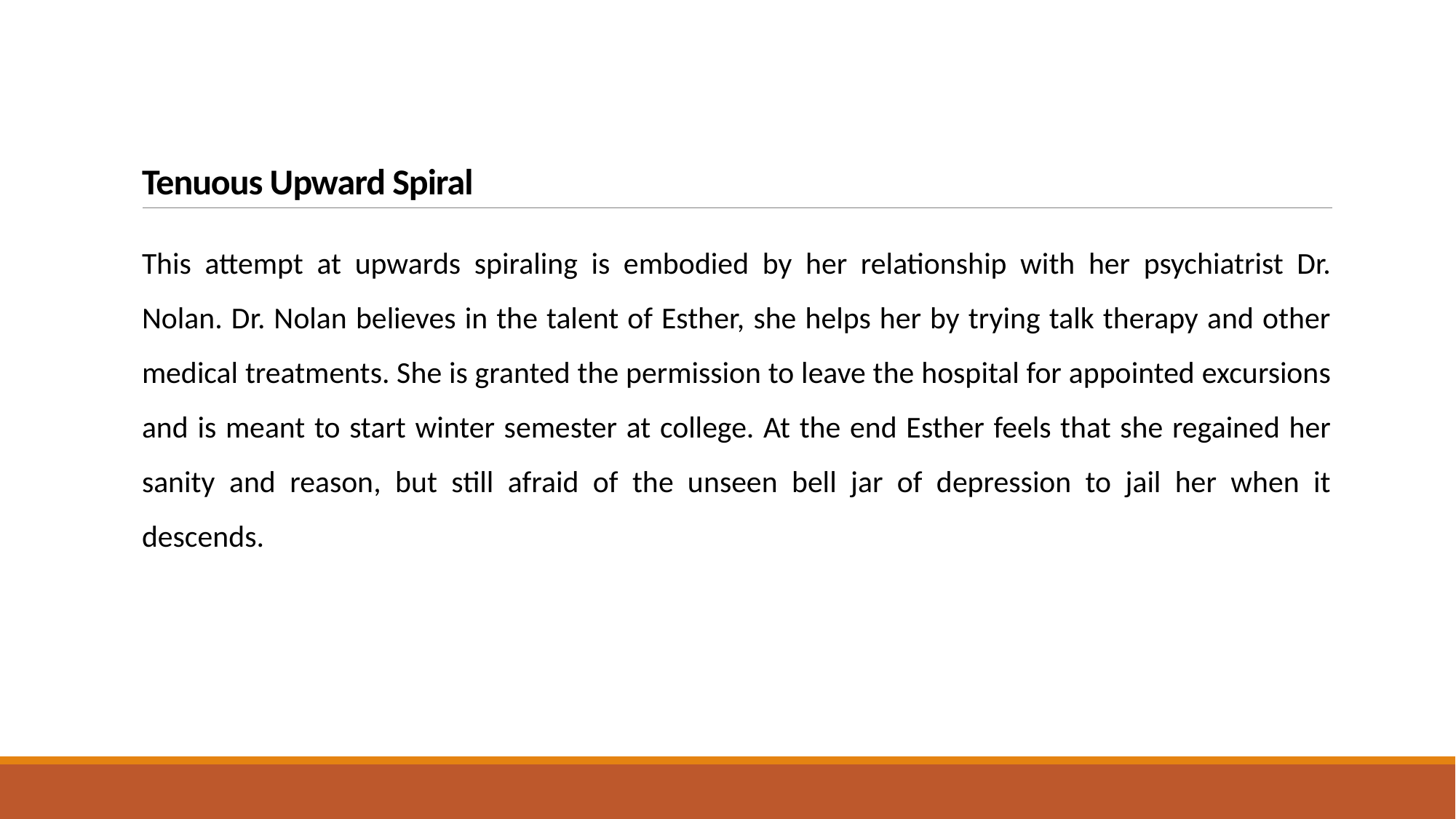

# Tenuous Upward Spiral
This attempt at upwards spiraling is embodied by her relationship with her psychiatrist Dr. Nolan. Dr. Nolan believes in the talent of Esther, she helps her by trying talk therapy and other medical treatments. She is granted the permission to leave the hospital for appointed excursions and is meant to start winter semester at college. At the end Esther feels that she regained her sanity and reason, but still afraid of the unseen bell jar of depression to jail her when it descends.